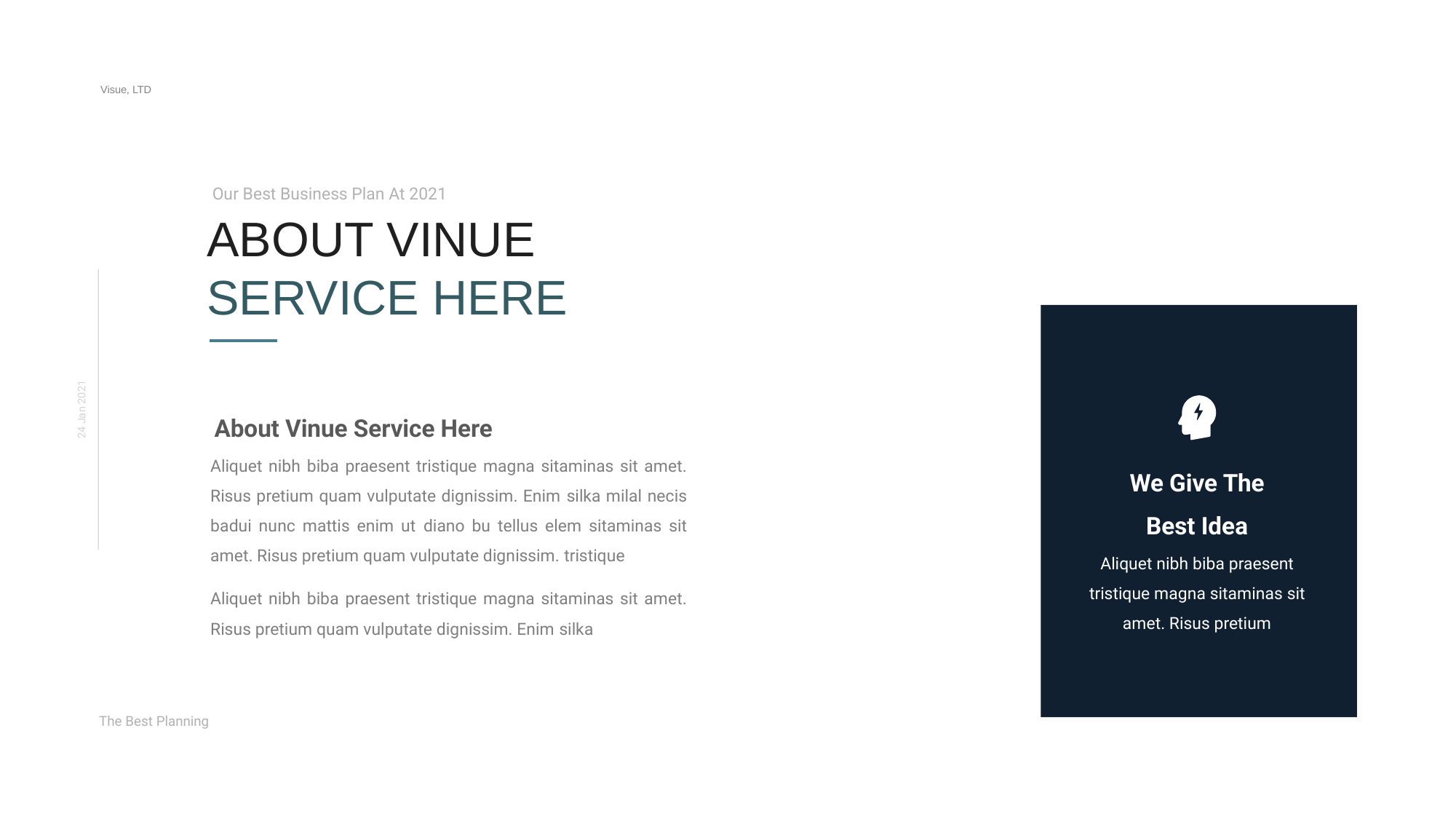

Visue, LTD

Our Best Business Plan At 2021
ABOUT VINUE SERVICE HERE

24 Jan 2021
About Vinue Service Here
Aliquet nibh biba praesent tristique magna sitaminas sit amet. Risus pretium quam vulputate dignissim. Enim silka milal necis badui nunc mattis enim ut diano bu tellus elem sitaminas sit amet. Risus pretium quam vulputate dignissim. tristique
We Give The Best Idea
Aliquet nibh biba praesent tristique magna sitaminas sit amet. Risus pretium
Aliquet nibh biba praesent tristique magna sitaminas sit amet. Risus pretium quam vulputate dignissim. Enim silka
The Best Planning